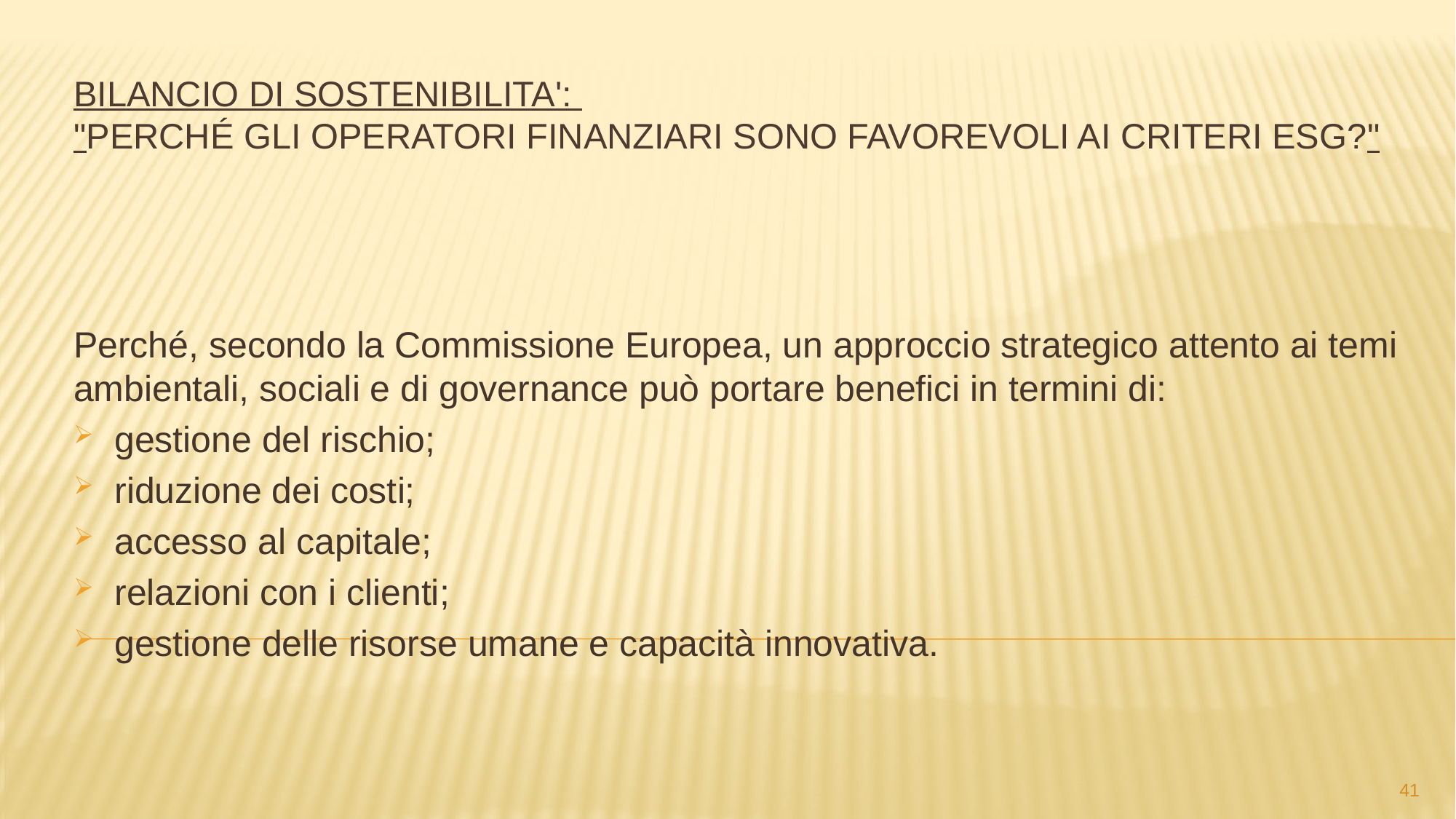

# BILANCIO DI SOSTENIBILITA': "Perché gli operatori finanziari sono favorevoli ai criteri ESG?"
Perché, secondo la Commissione Europea, un approccio strategico attento ai temi ambientali, sociali e di governance può portare benefici in termini di:
gestione del rischio;
riduzione dei costi;
accesso al capitale;
relazioni con i clienti;
gestione delle risorse umane e capacità innovativa.

41